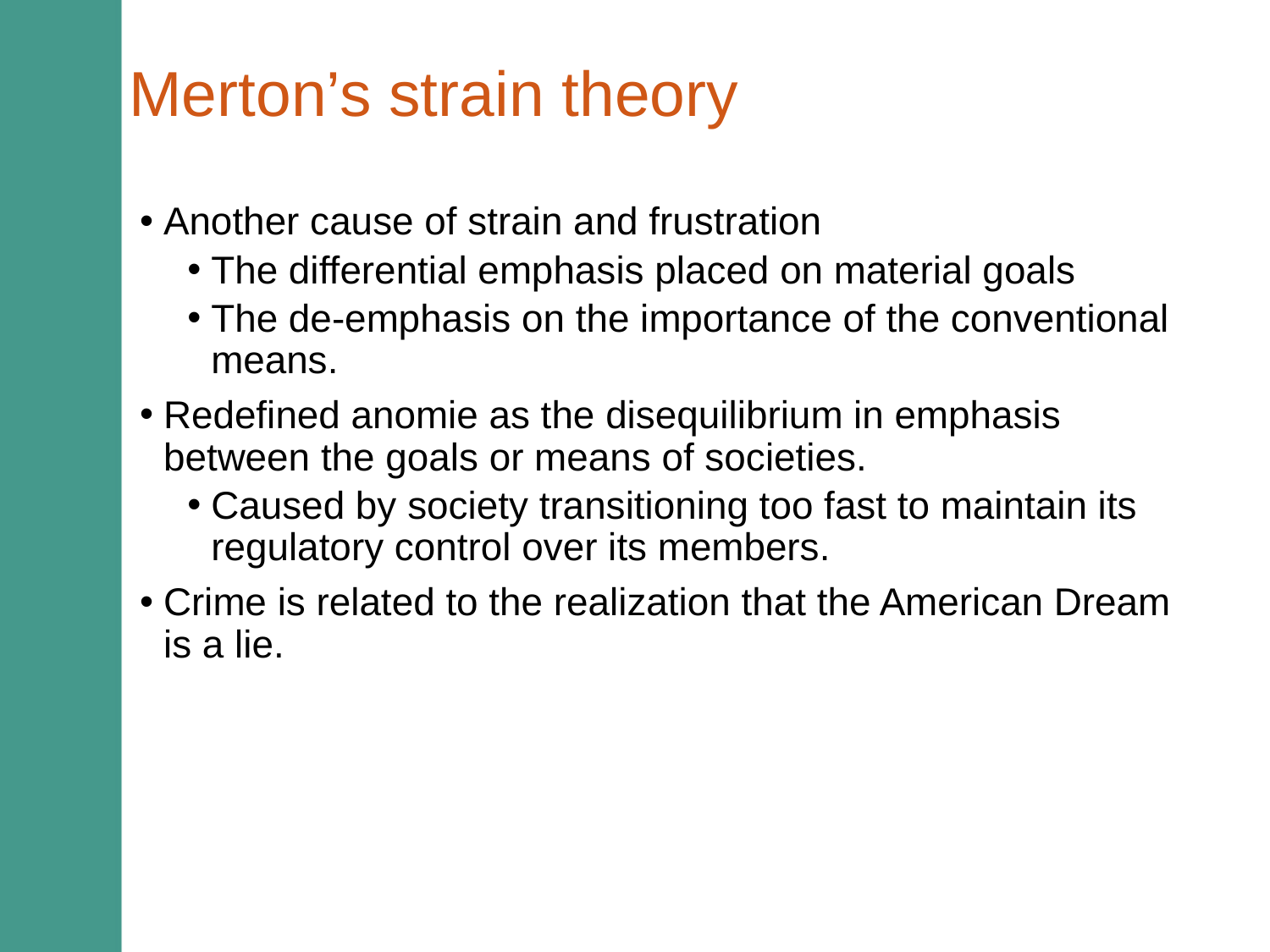

# Merton’s strain theory
Another cause of strain and frustration
The differential emphasis placed on material goals
The de-emphasis on the importance of the conventional means.
Redefined anomie as the disequilibrium in emphasis between the goals or means of societies.
Caused by society transitioning too fast to maintain its regulatory control over its members.
Crime is related to the realization that the American Dream is a lie.